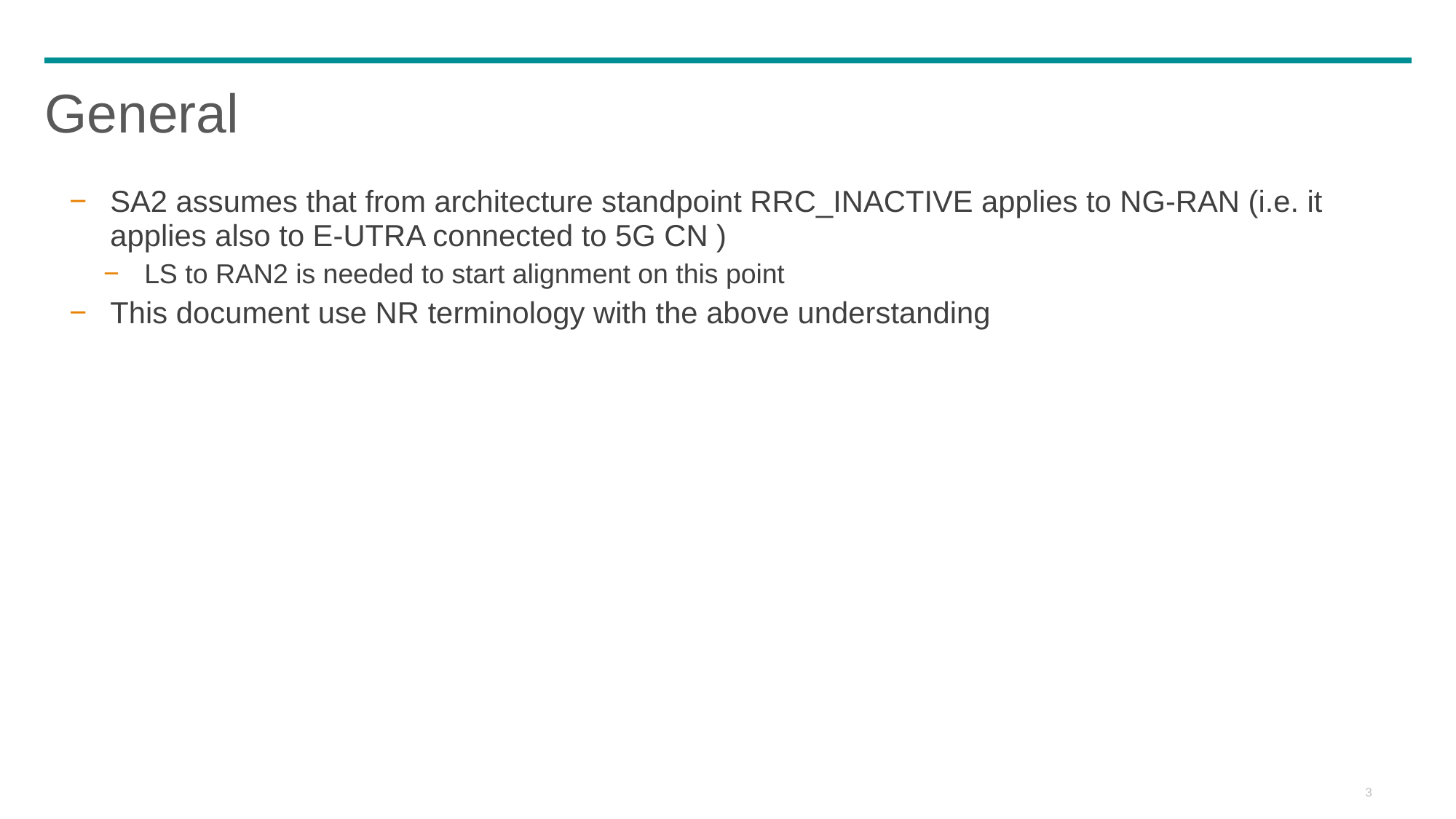

# General
SA2 assumes that from architecture standpoint RRC_INACTIVE applies to NG-RAN (i.e. it applies also to E-UTRA connected to 5G CN )
LS to RAN2 is needed to start alignment on this point
This document use NR terminology with the above understanding